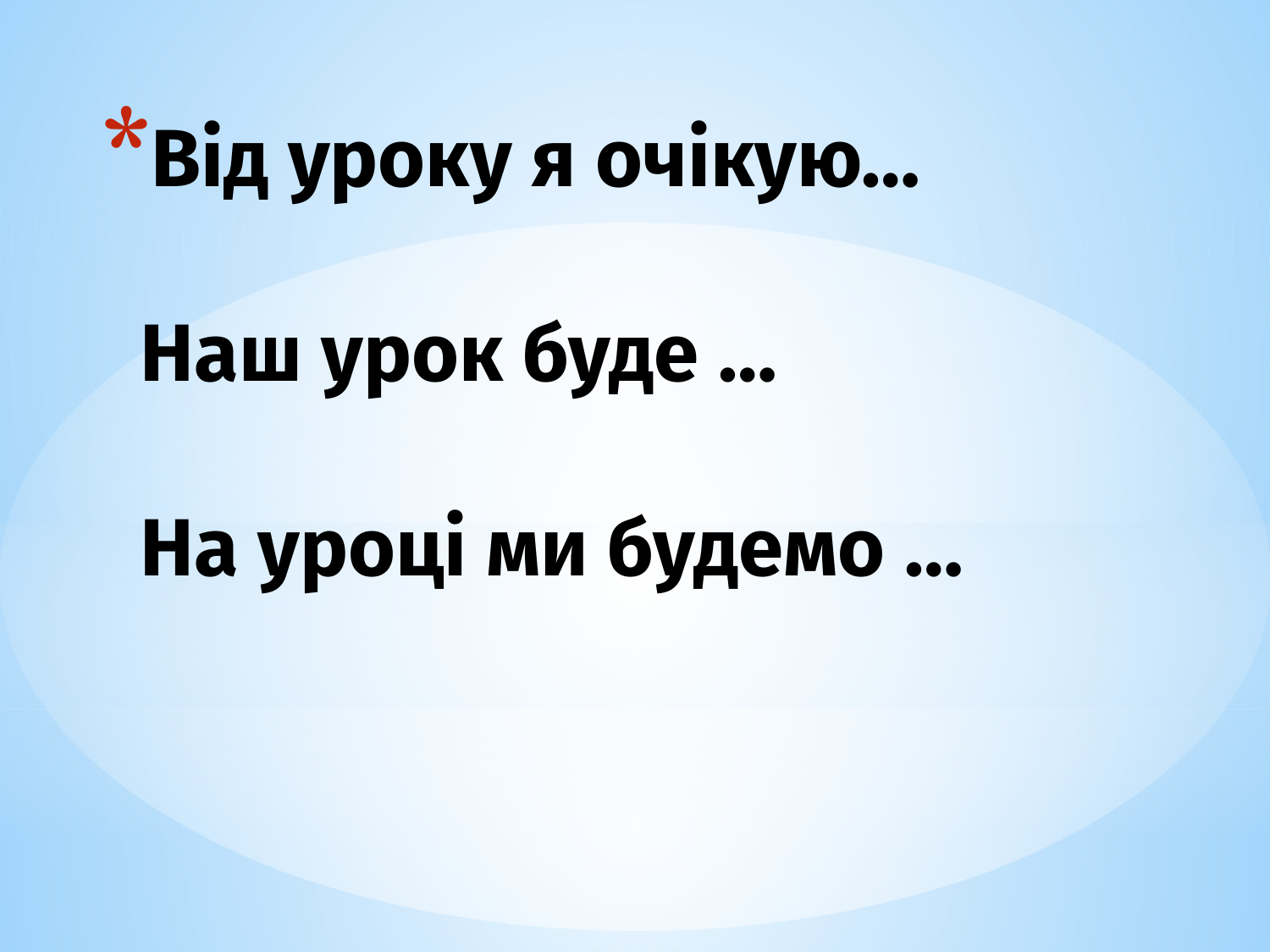

# Від уроку я очікую… Наш урок буде … На уроці ми будемо …